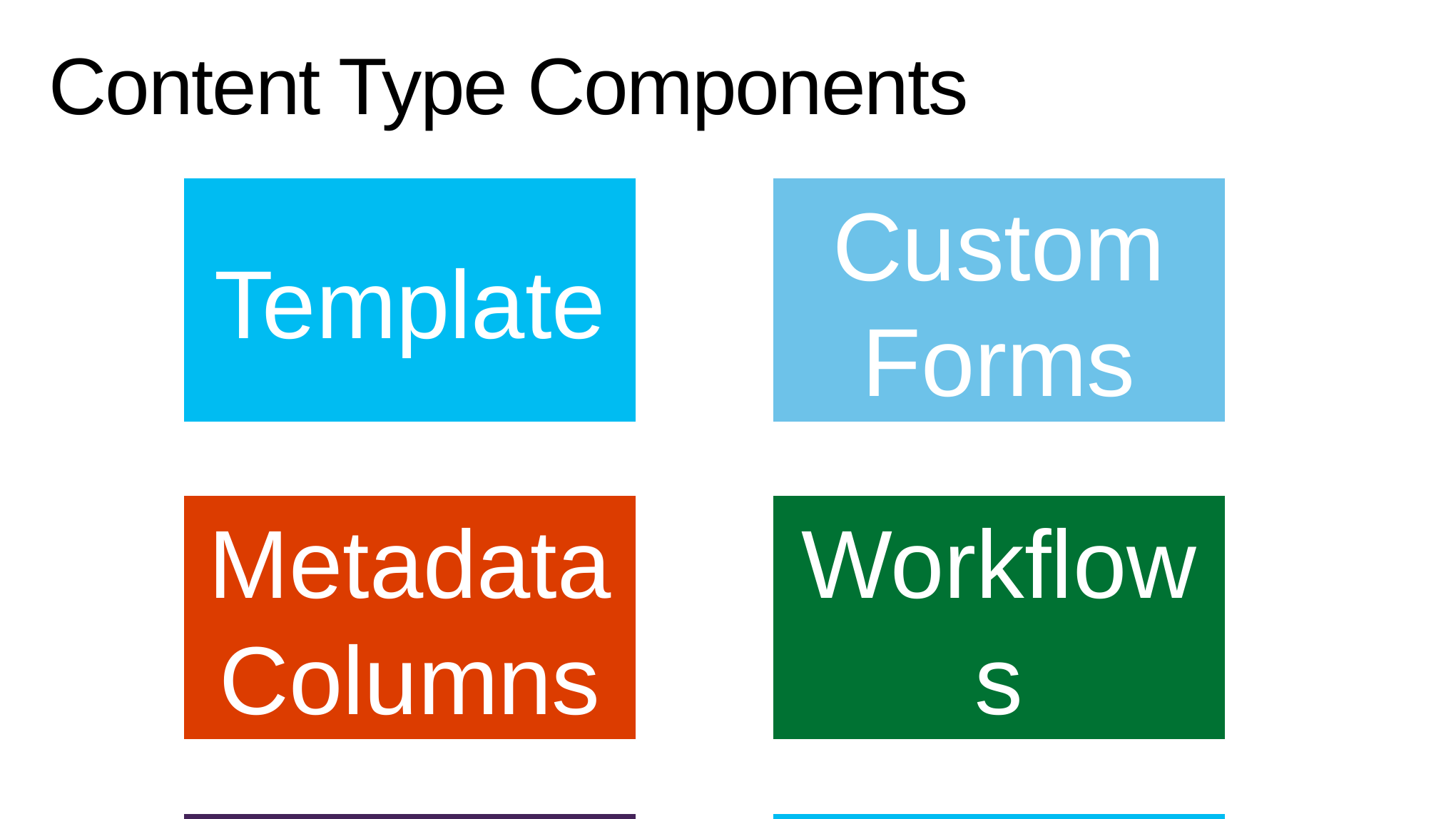

# Content Type Components
Template
Metadata Columns
Workflows
Custom Forms